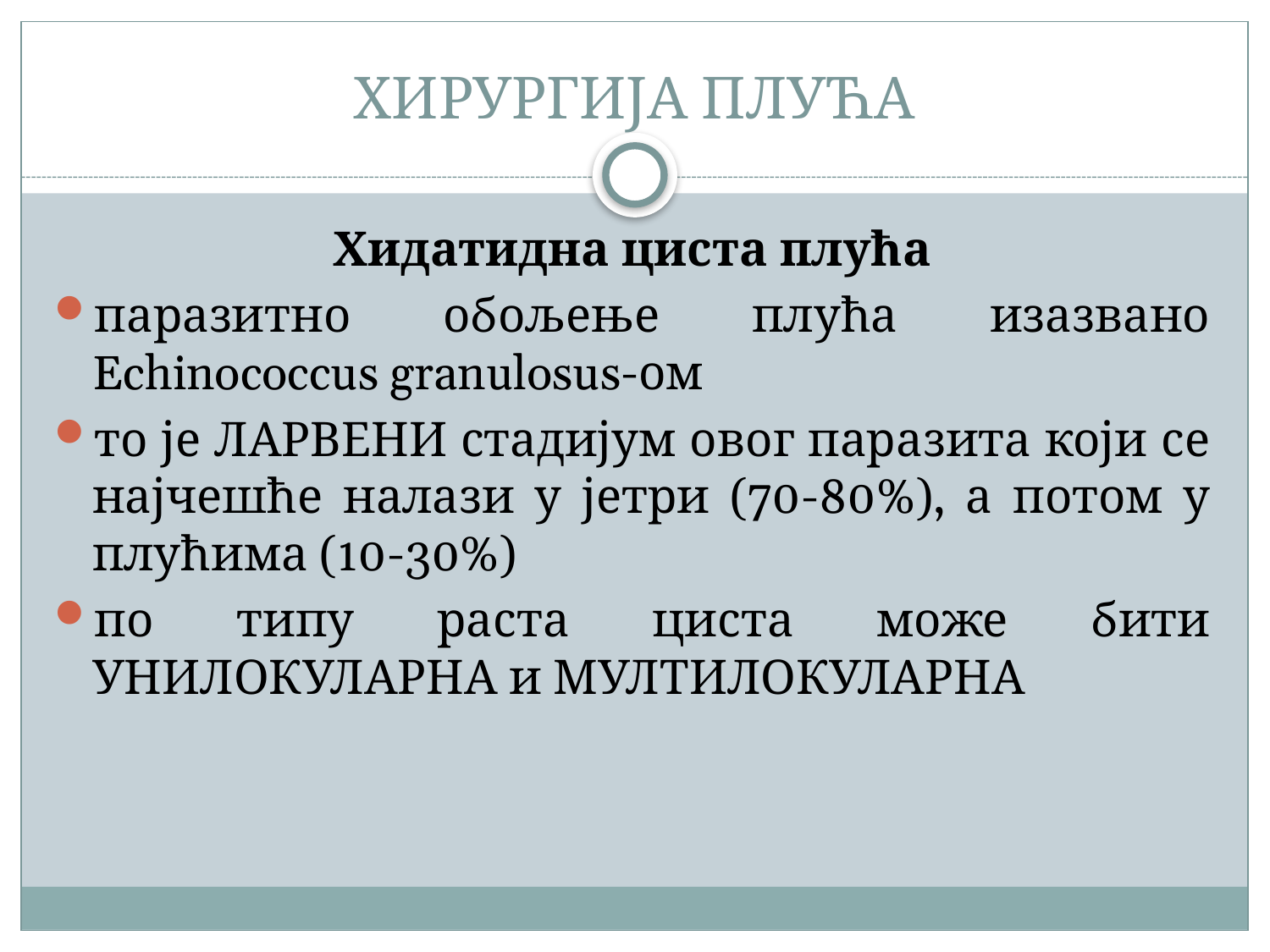

# ХИРУРГИЈА ПЛУЋА
Хидатидна циста плућа
паразитно обољење плућа изазвано Echinococcus granulosus-ом
то је ЛАРВЕНИ стадијум овог паразита који се најчешће налази у јетри (70-80%), а потом у плућима (10-30%)
по типу раста циста може бити УНИЛОКУЛАРНА и МУЛТИЛОКУЛАРНА